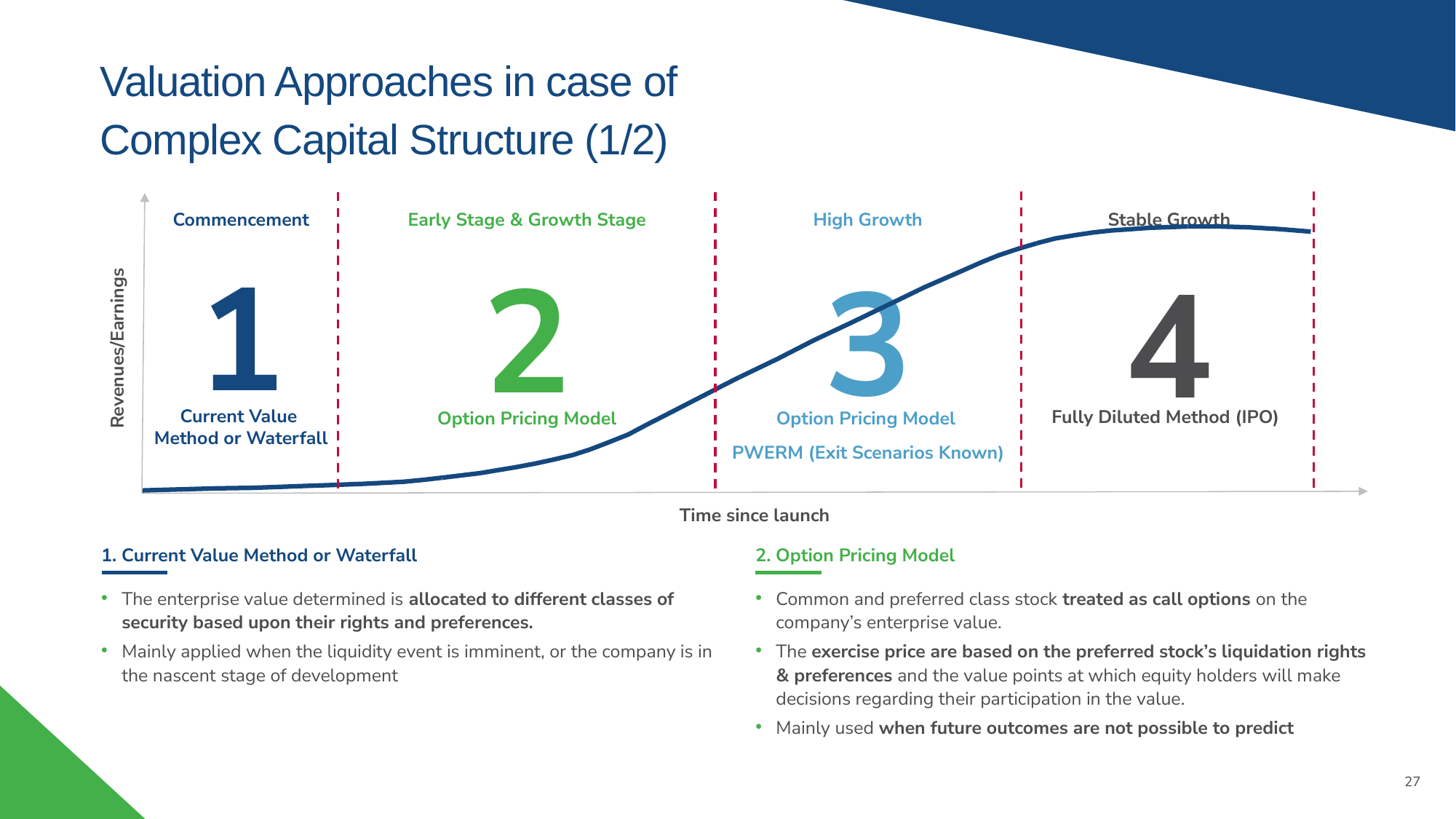

# Valuation Approaches in case of Complex Capital Structure (1/2)

Commencement
Early Stage & Growth Stage
High Growth
Stable Growth

1
2

3
4

Revenues/Earnings

Current Value
Method or Waterfall
Option Pricing Model
Option Pricing Model
Fully Diluted Method (IPO)
PWERM (Exit Scenarios Known)

Time since launch
1. Current Value Method or Waterfall
The enterprise value determined is allocated to different classes of security based upon their rights and preferences.
Mainly applied when the liquidity event is imminent, or the company is in the nascent stage of development
2. Option Pricing Model
Common and preferred class stock treated as call options on the company’s enterprise value.
The exercise price are based on the preferred stock’s liquidation rights & preferences and the value points at which equity holders will make decisions regarding their participation in the value.
Mainly used when future outcomes are not possible to predict
27